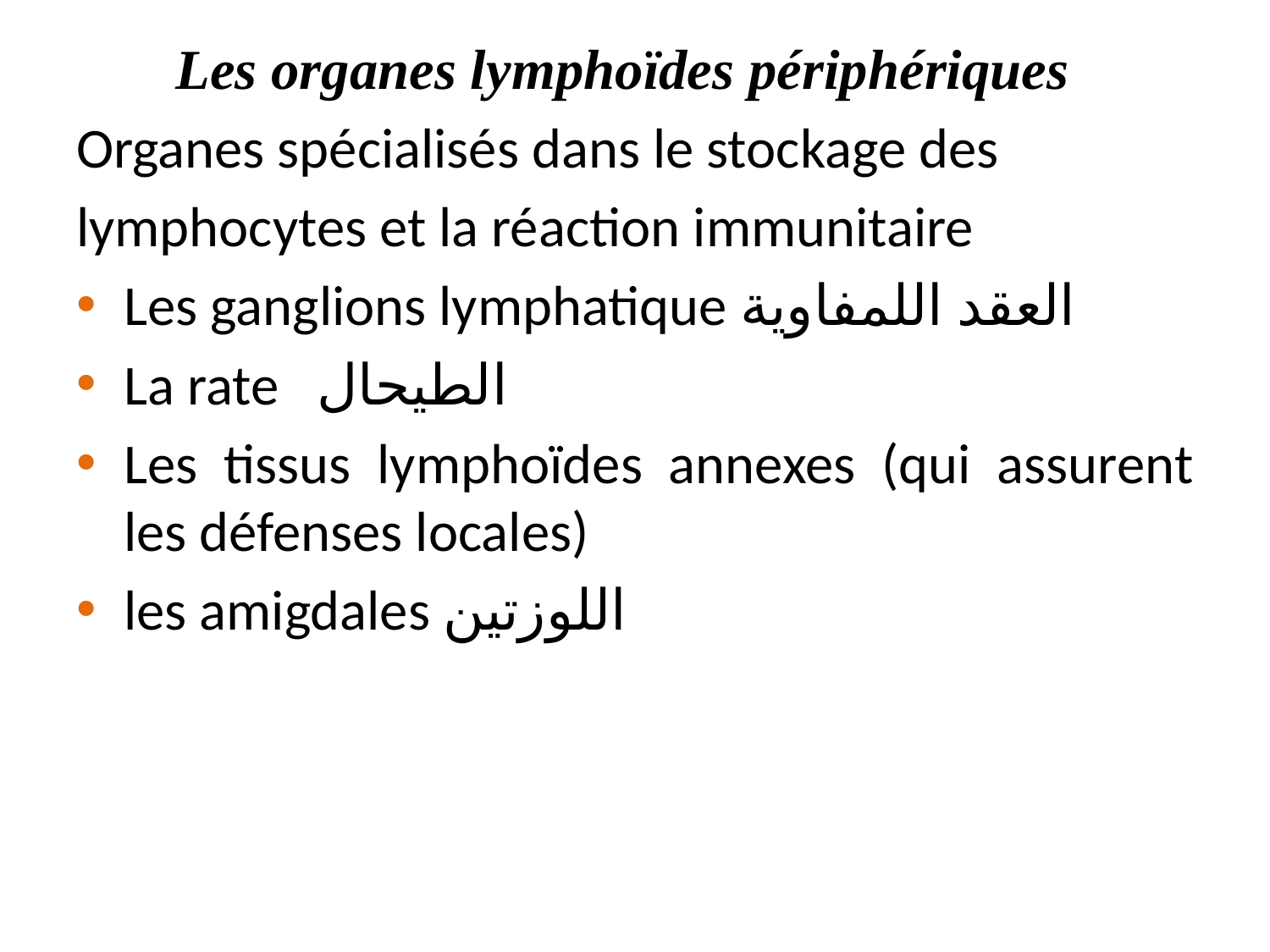

Les organes lymphoïdes périphériques
Organes spécialisés dans le stockage des
lymphocytes et la réaction immunitaire
Les ganglions lymphatique العقد اللمفاوية
La rate   الطيحال
Les tissus lymphoïdes annexes (qui assurent les défenses locales)
les amigdales اللوزتين